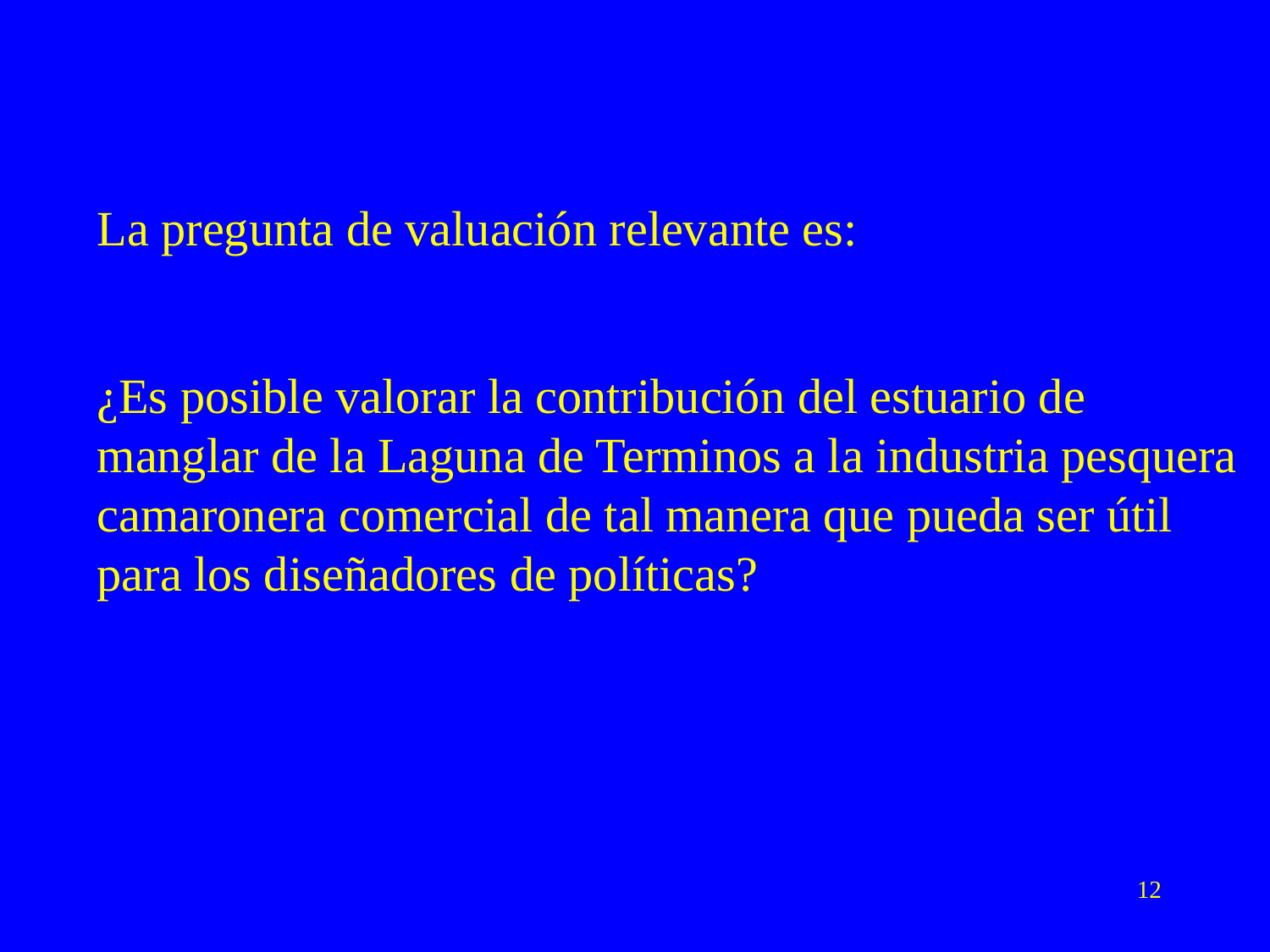

La pregunta de valuación relevante es:

¿Es posible valorar la contribución del estuario de manglar de la Laguna de Terminos a la industria pesquera camaronera comercial de tal manera que pueda ser útil para los diseñadores de políticas?

12